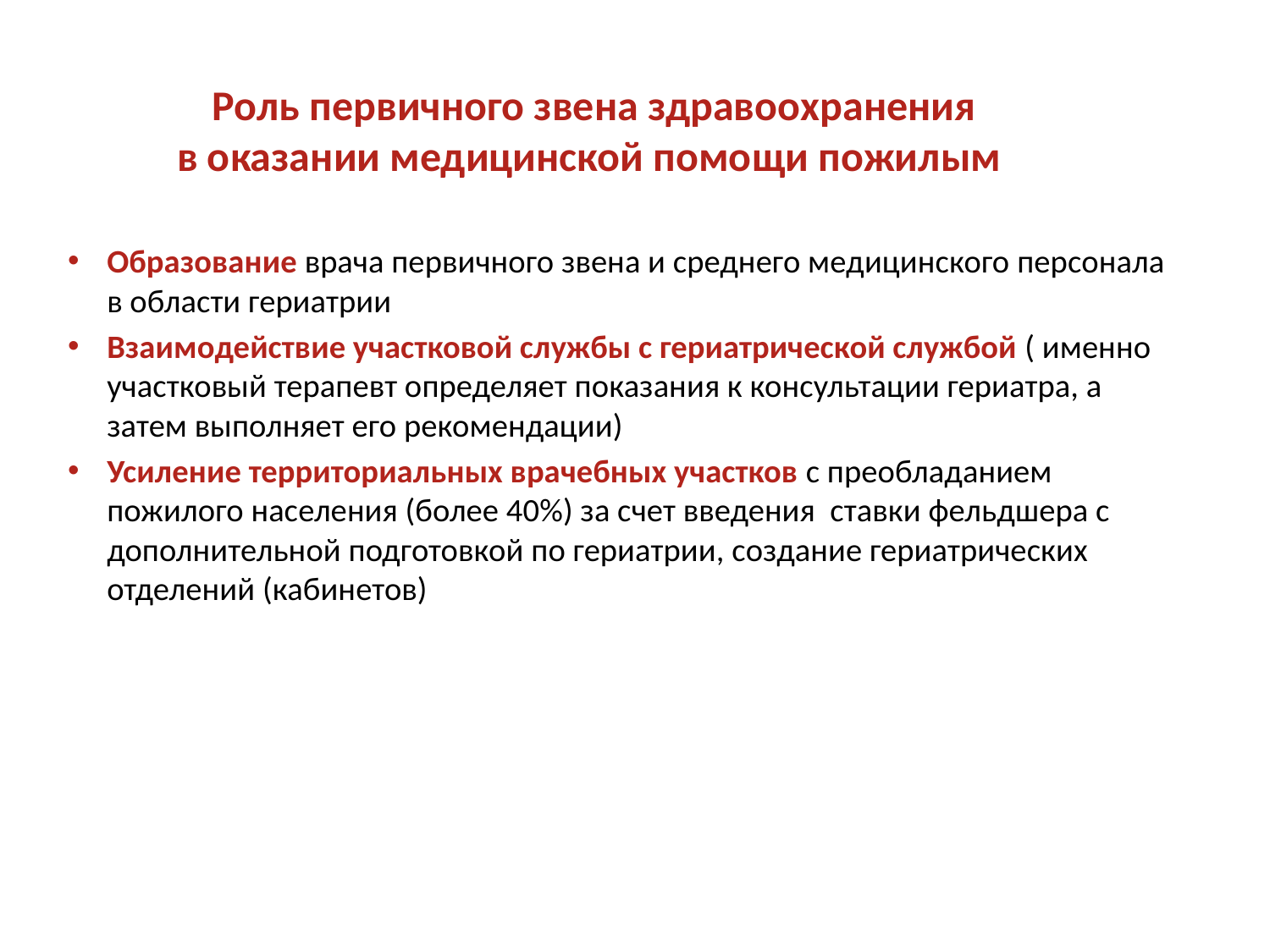

# Роль первичного звена здравоохранения в оказании медицинской помощи пожилым
Образование врача первичного звена и среднего медицинского персонала в области гериатрии
Взаимодействие участковой службы с гериатрической службой ( именно участковый терапевт определяет показания к консультации гериатра, а затем выполняет его рекомендации)
Усиление территориальных врачебных участков с преобладанием пожилого населения (более 40%) за счет введения  ставки фельдшера с дополнительной подготовкой по гериатрии, создание гериатрических  отделений (кабинетов)